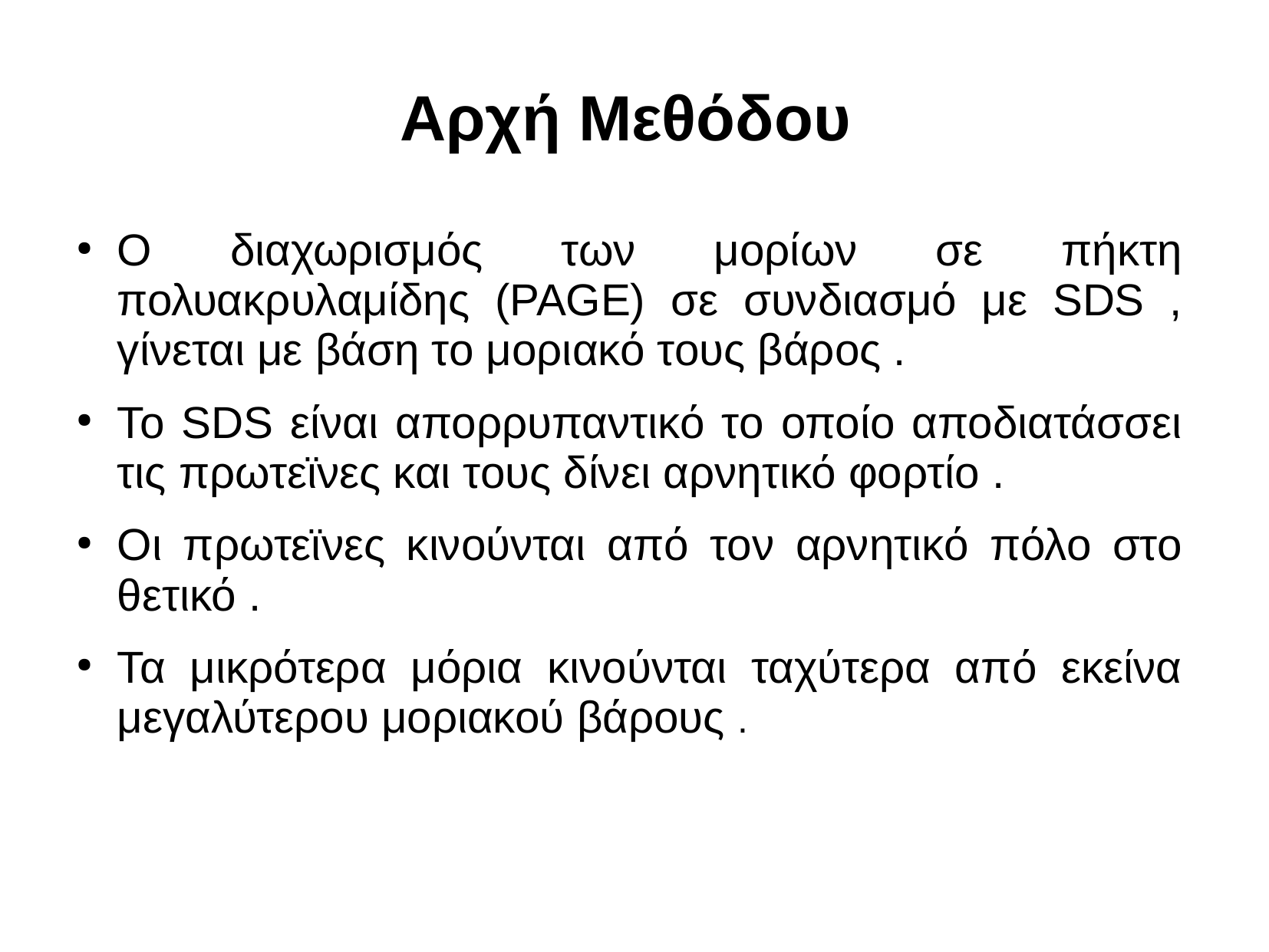

Αρχή Μεθόδου
Ο διαχωρισμός των μορίων σε πήκτη πολυακρυλαμίδης (PAGE) σε συνδιασμό με SDS , γίνεται με βάση το μοριακό τους βάρος .
Το SDS είναι απορρυπαντικό το οποίο αποδιατάσσει τις πρωτεϊνες και τους δίνει αρνητικό φορτίο .
Οι πρωτεϊνες κινούνται από τον αρνητικό πόλο στο θετικό .
Τα μικρότερα μόρια κινούνται ταχύτερα από εκείνα μεγαλύτερου μοριακού βάρους .